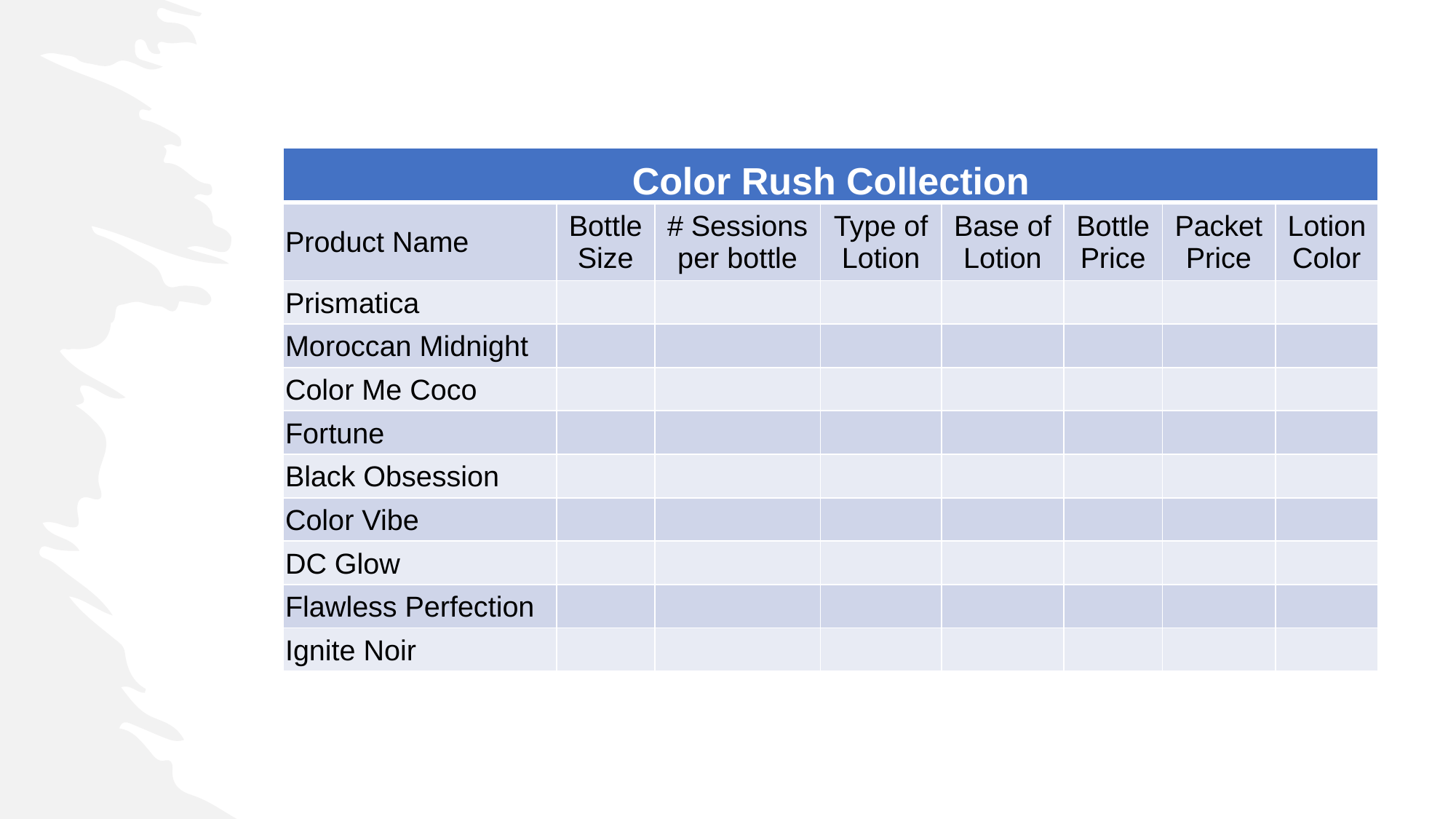

| Color Rush Collection |  |  |  |  |  |  |  |
| --- | --- | --- | --- | --- | --- | --- | --- |
| Product Name | Bottle Size | # Sessions per bottle | Type of Lotion | Base of Lotion | Bottle Price | Packet Price | Lotion Color |
| Prismatica |  |  |  |  |  |  |  |
| Moroccan Midnight |  |  |  |  |  |  |  |
| Color Me Coco |  |  |  |  |  |  |  |
| Fortune |  |  |  |  |  |  |  |
| Black Obsession |  |  |  |  |  |  |  |
| Color Vibe |  |  |  |  |  |  |  |
| DC Glow |  |  |  |  |  |  |  |
| Flawless Perfection |  |  |  |  |  |  |  |
| Ignite Noir |  |  |  |  |  |  |  |